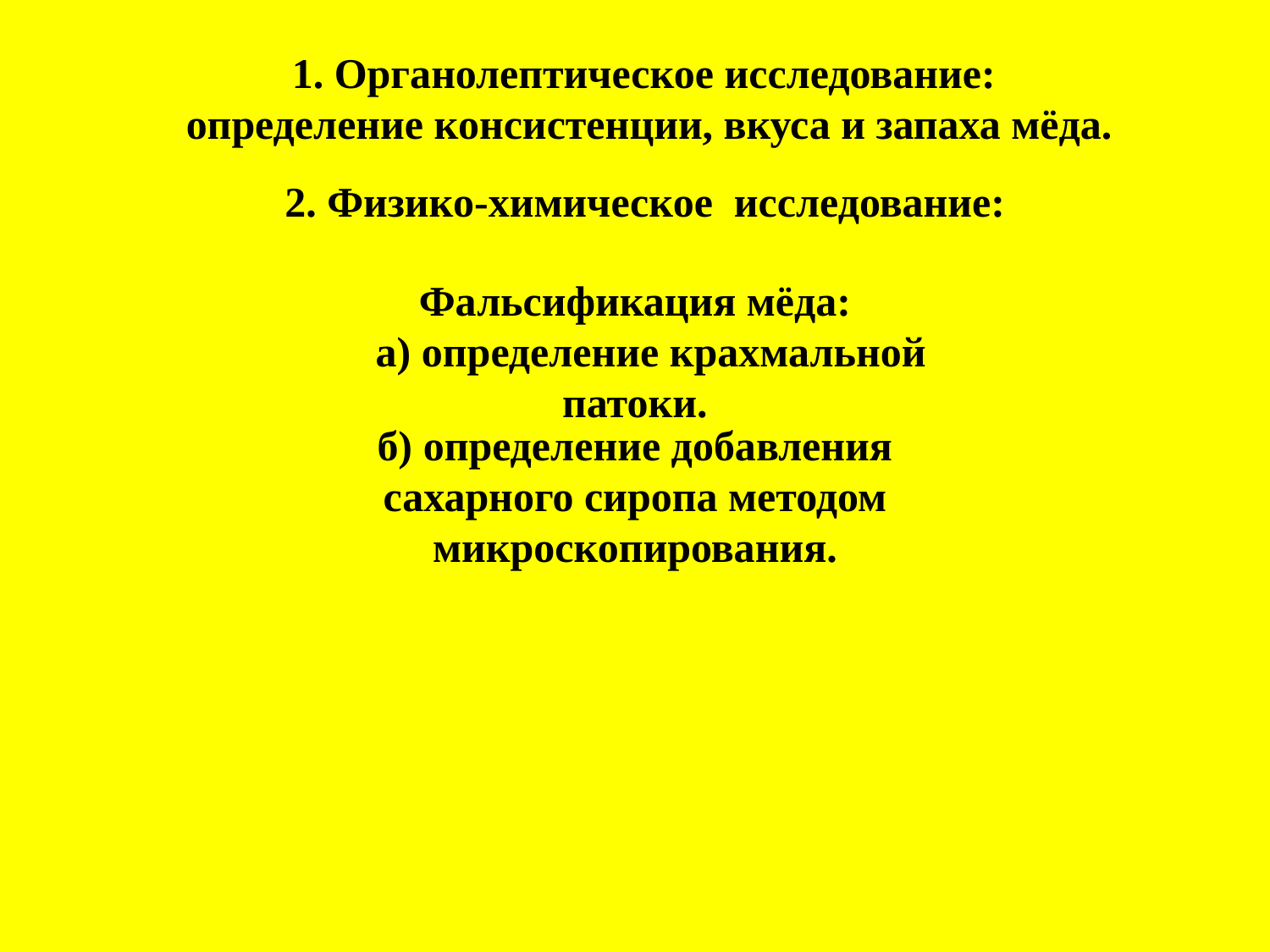

1. Органолептическое исследование:
определение консистенции, вкуса и запаха мёда.

2. Физико-химическое  исследование:
Фальсификация мёда:
   а) определение крахмальной патоки.
б) определение добавления сахарного сиропа методом микроскопирования.